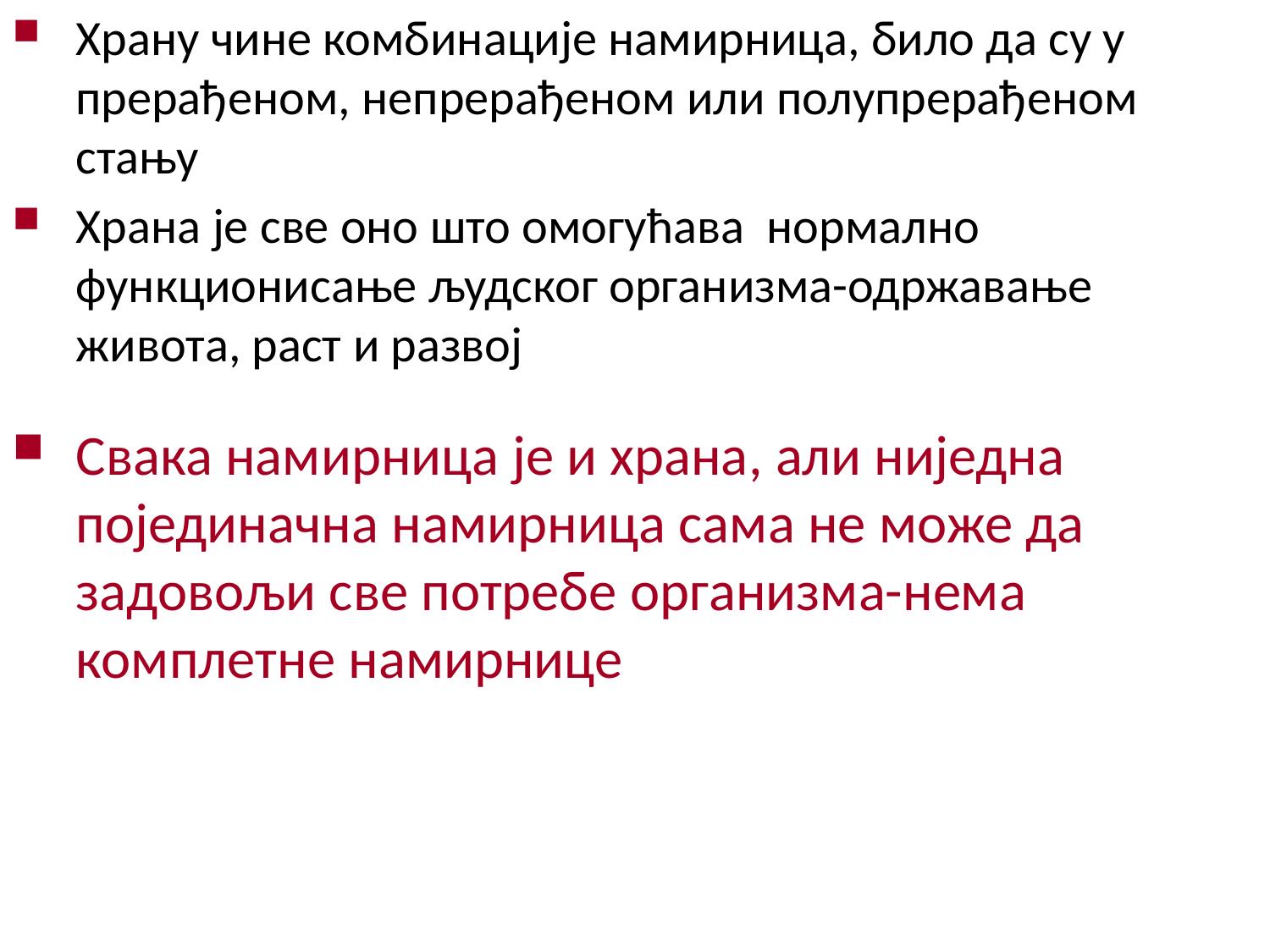

Храну чине комбинације намирница, било да су у прерађеном, непрерађеном или полупрерађеном стању
Храна је све оно што омогућава  нормално функционисање људског организма-одржавање живота, раст и развој

Свака намирница је и храна, али ниједна појединачна намирница сама не може да задовољи све потребе организма-нема комплетне намирнице